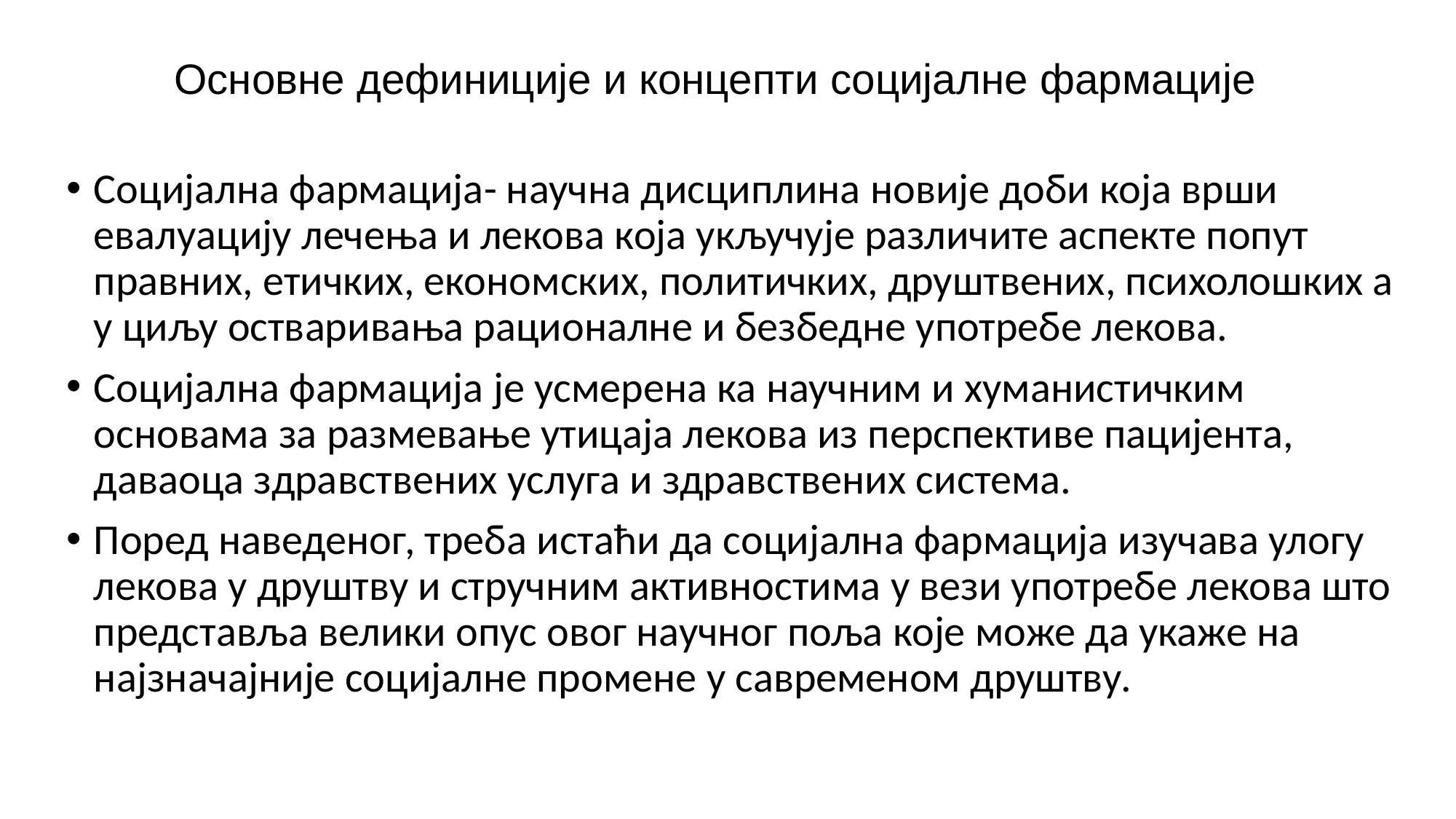

# Основне дефиниције и концепти социјалне фармације
Социјална фармација- научна дисциплина новије доби која врши евалуацију лечења и лекова која укључује различите аспекте попут правних, етичких, економских, политичких, друштвених, психолошких а у циљу остваривања рационалне и безбедне употребе лекова.
Социјална фармација је усмерена ка научним и хуманистичким основама за размевање утицаја лекова из перспективе пацијента, даваоца здравствених услуга и здравствених система.
Поред наведеног, треба истаћи да социјална фармација изучава улогу лекова у друштву и стручним активностима у вези употребе лекова што представља велики опус овог научног поља које може да укаже на најзначајније социјалне промене у савременом друштву.